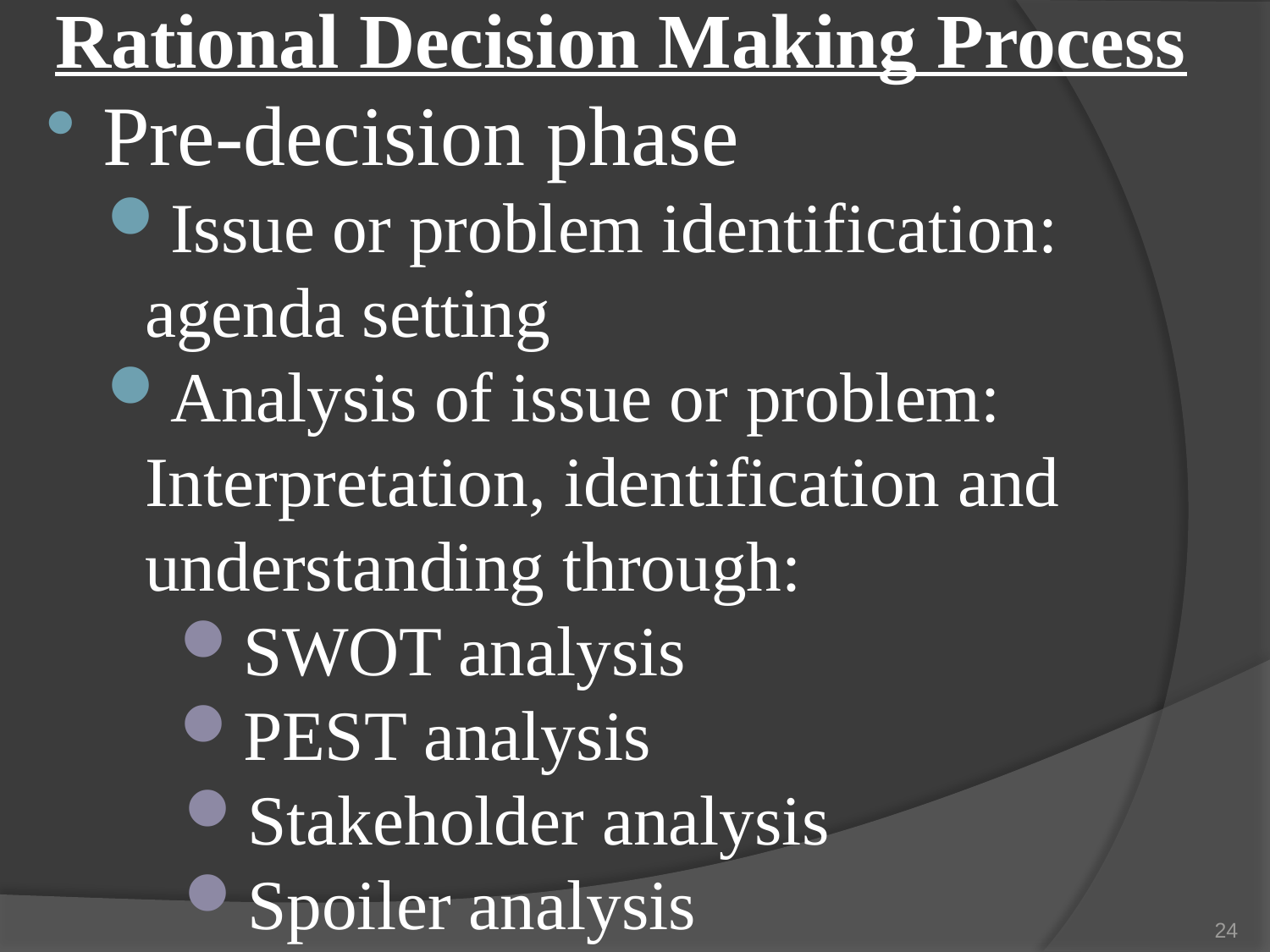

# Rational Decision Making Process
Pre-decision phase
Issue or problem identification: agenda setting
Analysis of issue or problem: Interpretation, identification and understanding through:
SWOT analysis
PEST analysis
Stakeholder analysis
Spoiler analysis

24